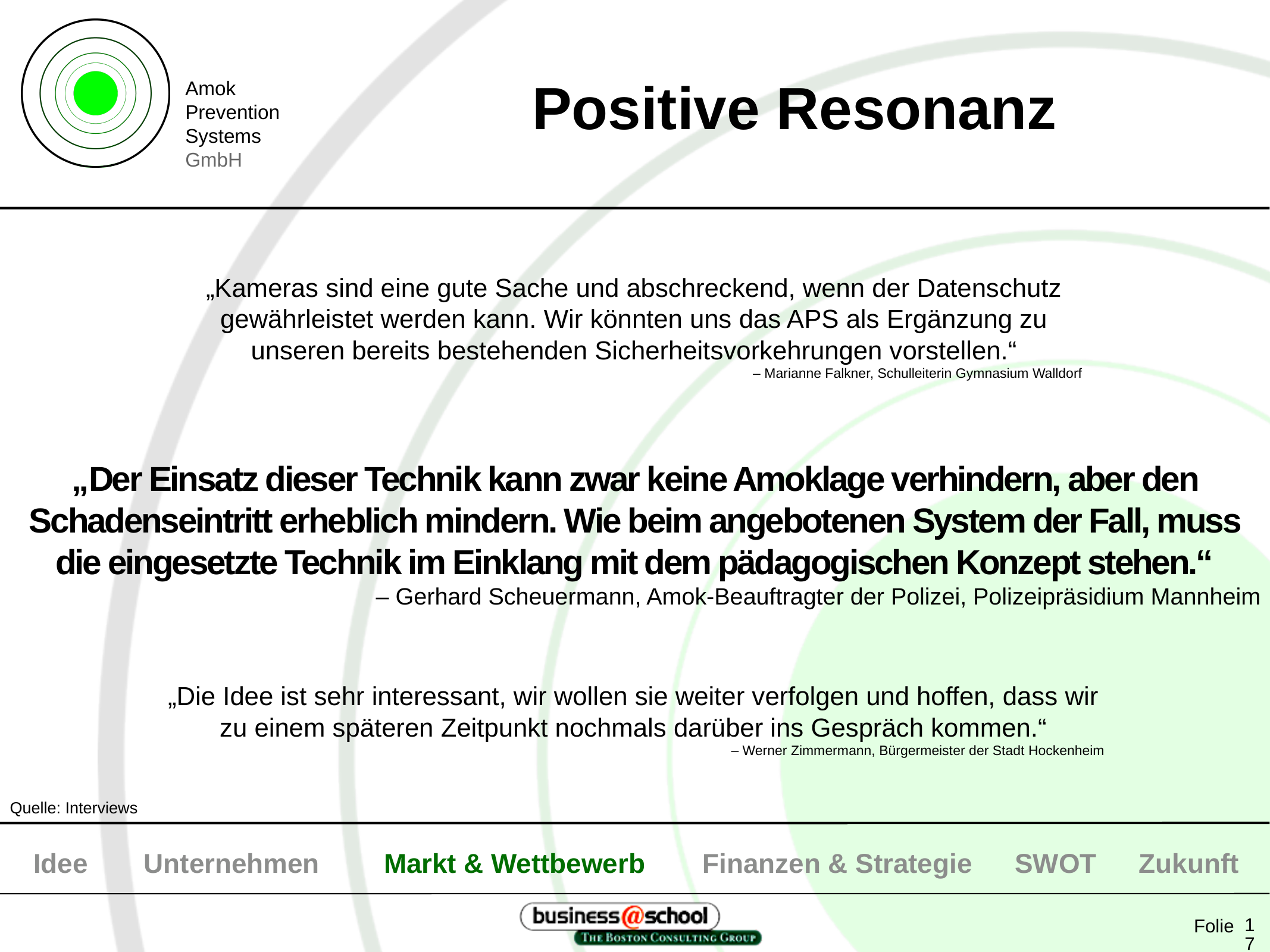

# Positive Resonanz
„Kameras sind eine gute Sache und abschreckend, wenn der Datenschutz gewährleistet werden kann. Wir könnten uns das APS als Ergänzung zu unseren bereits bestehenden Sicherheitsvorkehrungen vorstellen.“
– Marianne Falkner, Schulleiterin Gymnasium Walldorf
„Der Einsatz dieser Technik kann zwar keine Amoklage verhindern, aber den Schadenseintritt erheblich mindern. Wie beim angebotenen System der Fall, muss die eingesetzte Technik im Einklang mit dem pädagogischen Konzept stehen.“
– Gerhard Scheuermann, Amok-Beauftragter der Polizei, Polizeipräsidium Mannheim
„Die Idee ist sehr interessant, wir wollen sie weiter verfolgen und hoffen, dass wir zu einem späteren Zeitpunkt nochmals darüber ins Gespräch kommen.“
– Werner Zimmermann, Bürgermeister der Stadt Hockenheim
Quelle: Interviews
Idee
Unternehmen
Markt & Wettbewerb
Finanzen & Strategie
SWOT
Zukunft
17